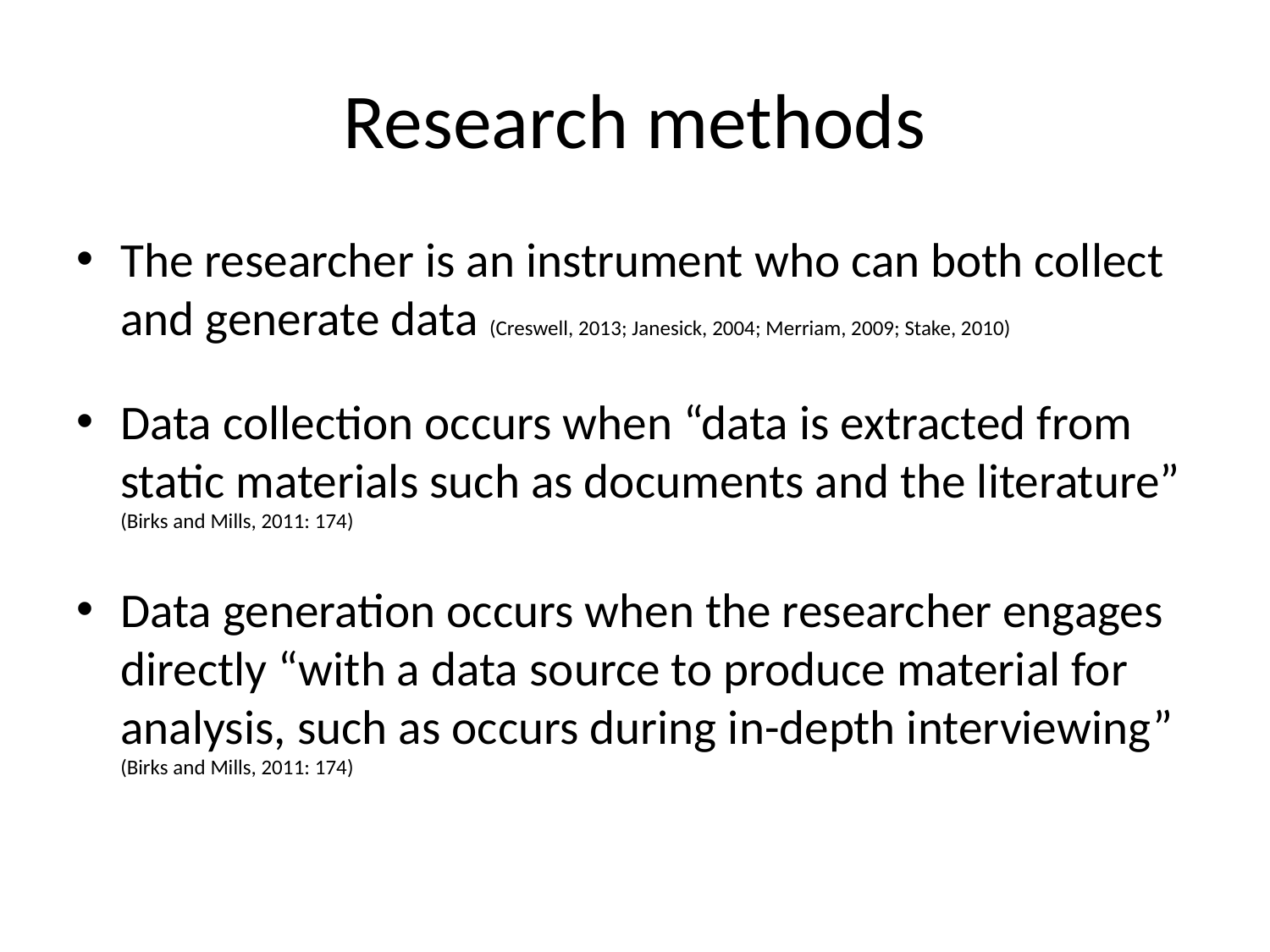

# Research methods
The researcher is an instrument who can both collect and generate data (Creswell, 2013; Janesick, 2004; Merriam, 2009; Stake, 2010)
Data collection occurs when “data is extracted from static materials such as documents and the literature” (Birks and Mills, 2011: 174)
Data generation occurs when the researcher engages directly “with a data source to produce material for analysis, such as occurs during in-depth interviewing” (Birks and Mills, 2011: 174)